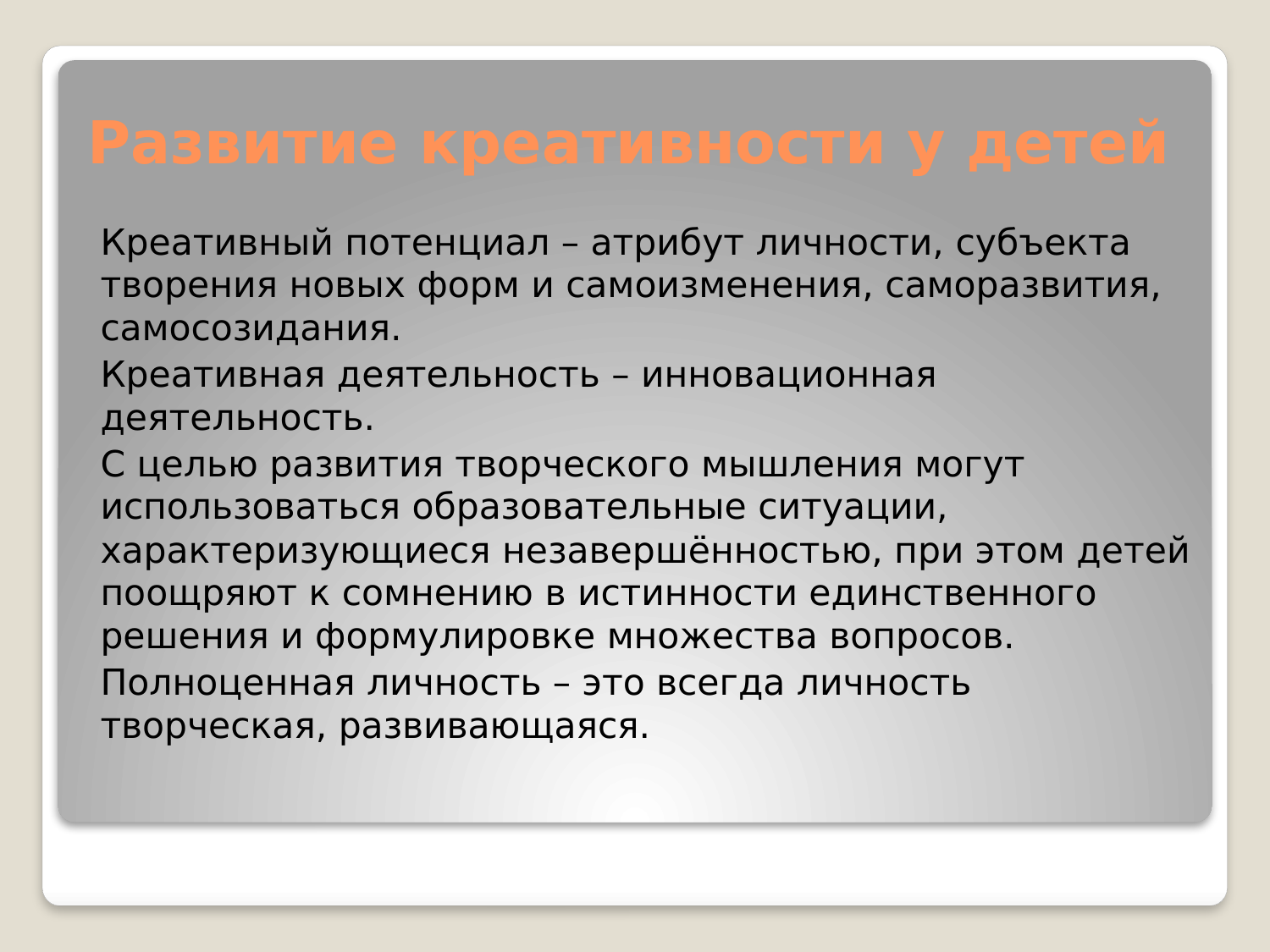

# Развитие креативности у детей
Креативный потенциал – атрибут личности, субъекта творения новых форм и самоизменения, саморазвития, самосозидания.
Креативная деятельность – инновационная деятельность.
С целью развития творческого мышления могут использоваться образовательные ситуации, характеризующиеся незавершённостью, при этом детей поощряют к сомнению в истинности единственного решения и формулировке множества вопросов.
Полноценная личность – это всегда личность творческая, развивающаяся.